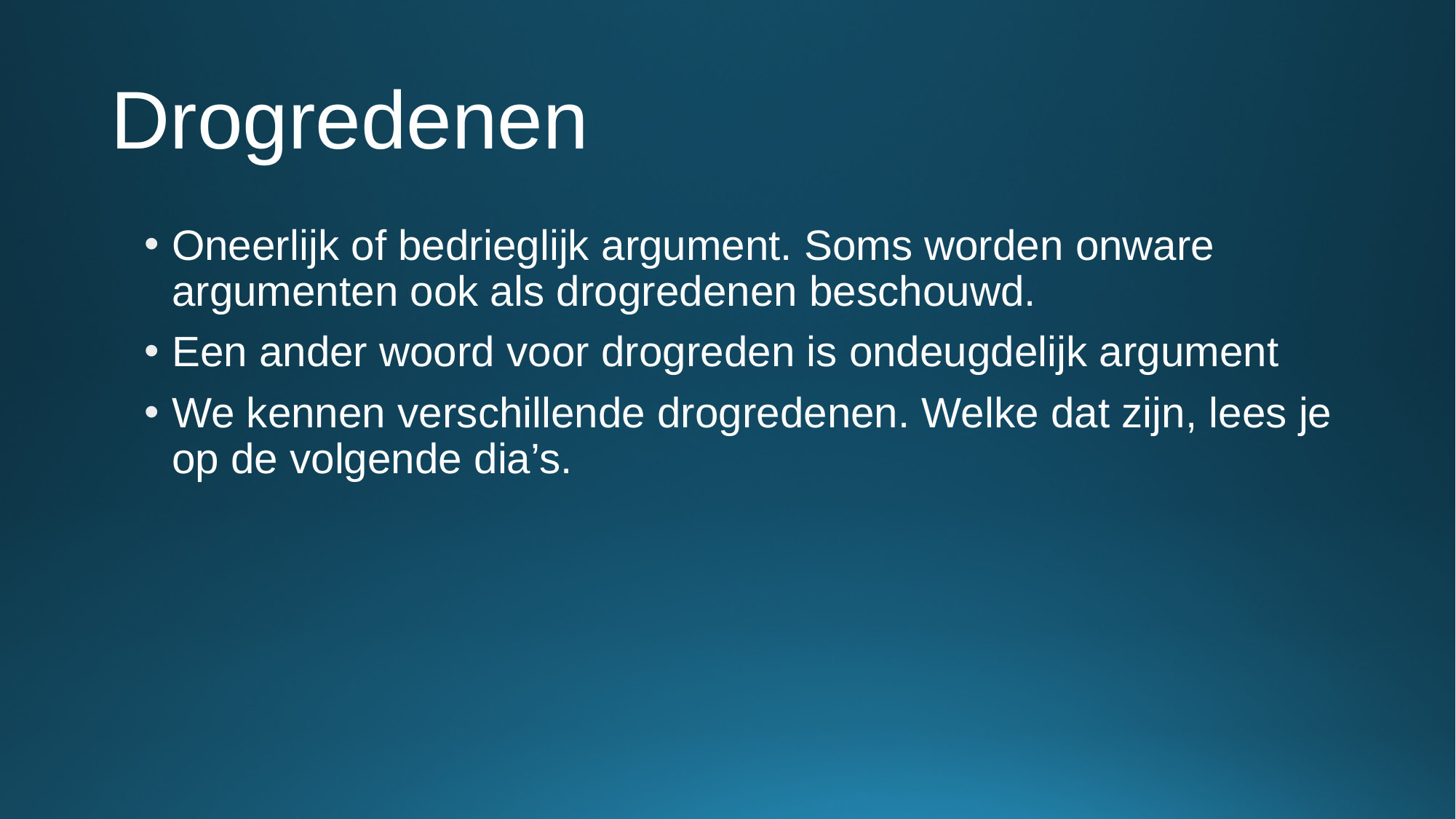

# Drogredenen
Oneerlijk of bedrieglijk argument. Soms worden onware argumenten ook als drogredenen beschouwd.
Een ander woord voor drogreden is ondeugdelijk argument
We kennen verschillende drogredenen. Welke dat zijn, lees je op de volgende dia’s.